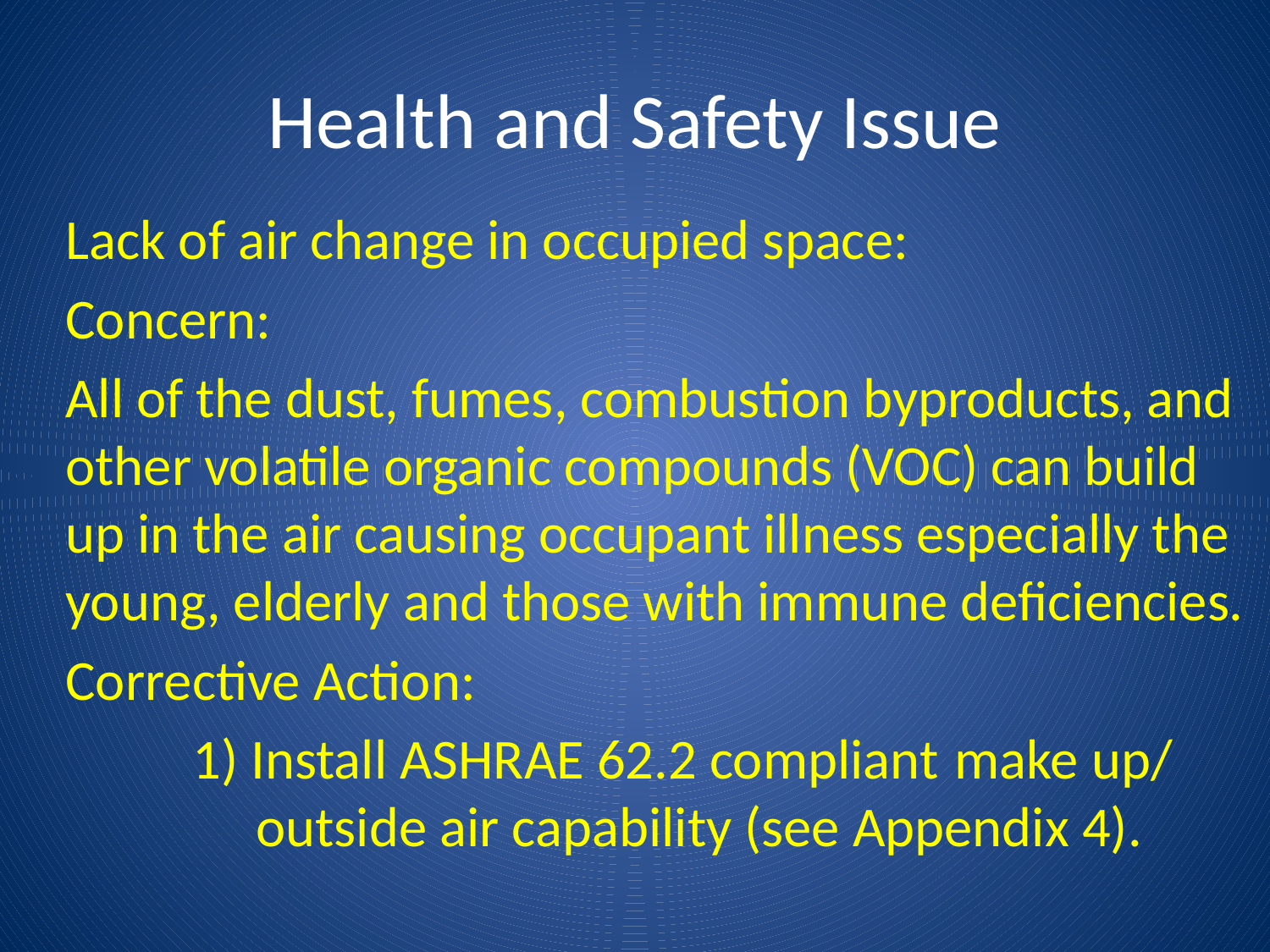

# Health and Safety Issue
Lack of air change in occupied space:
Concern:
All of the dust, fumes, combustion byproducts, and other volatile organic compounds (VOC) can build up in the air causing occupant illness especially the young, elderly and those with immune deficiencies.
Corrective Action:
	1) Install ASHRAE 62.2 compliant 	make up/ 		     outside air capability (see Appendix 4).